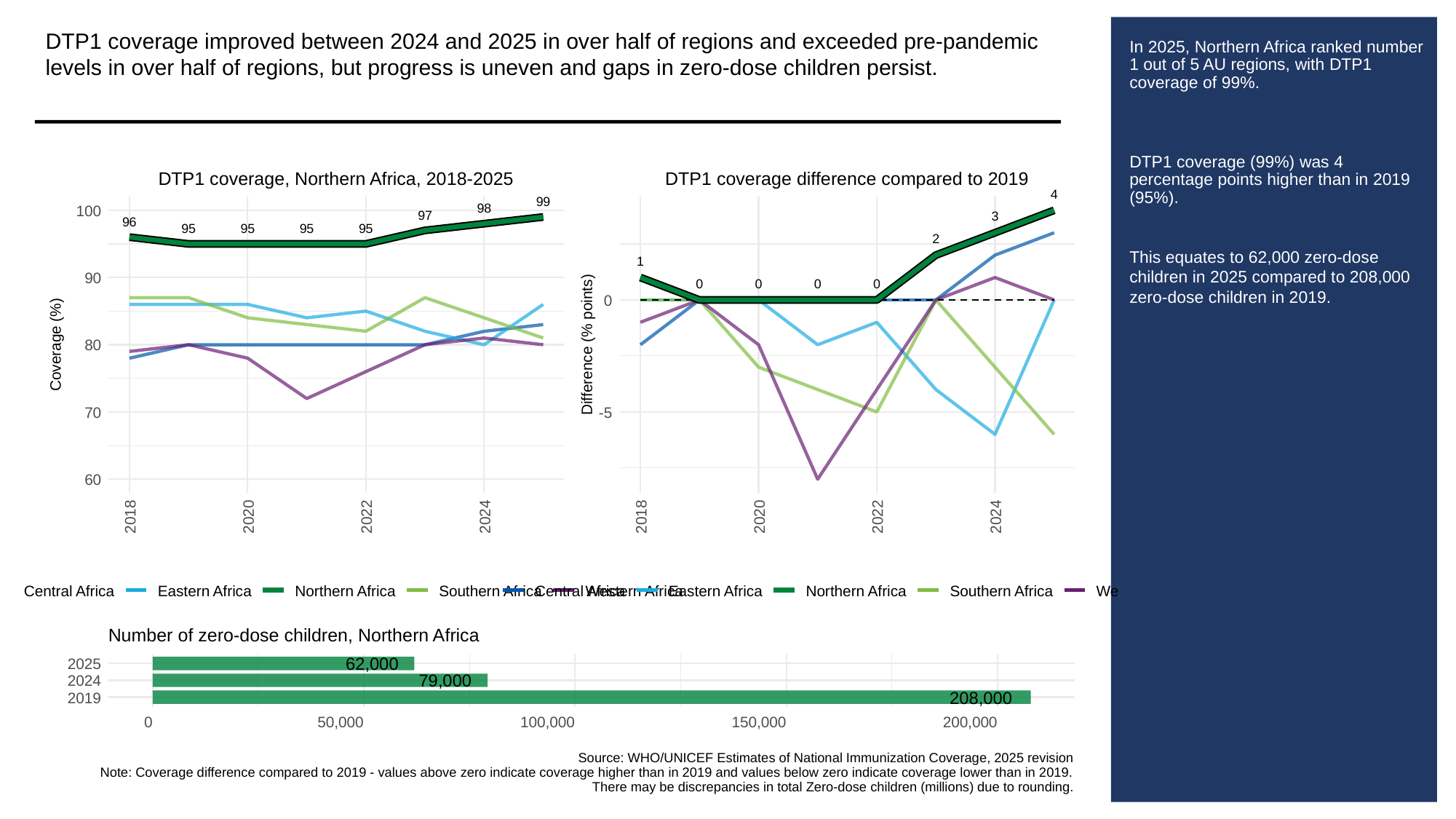

DTP1 coverage improved between 2024 and 2025 in over half of regions and exceeded pre-pandemic levels in over half of regions, but progress is uneven and gaps in zero-dose children persist.
# In 2025, Northern Africa ranked number 1 out of 5 AU regions, with DTP1 coverage of 99%.

DTP1 coverage (99%) was 4 percentage points higher than in 2019 (95%).

This equates to 62,000 zero-dose children in 2025 compared to 208,000 zero-dose children in 2019.

DTP1 coverage, Northern Africa, 2018-2025
DTP1 coverage difference compared to 2019
4
99

98
100
97

3
96

95
95
95
95

2

1
90

0
0
0
0
0

Coverage (%)
80
Difference (% points)

70
-5

60

2018
2020
2022
2024
2018
2020
2022
2024
Central Africa
Eastern Africa
Northern Africa
Southern Africa
Central Africa
Western Africa
Eastern Africa
Northern Africa
Southern Africa
Western Africa

Number of zero-dose children, Northern Africa

62,000
2025

79,000
2024

208,000
2019

0
50,000
100,000
150,000
200,000
Source: WHO/UNICEF Estimates of National Immunization Coverage, 2025 revision
Note: Coverage difference compared to 2019 - values above zero indicate coverage higher than in 2019 and values below zero indicate coverage lower than in 2019.
There may be discrepancies in total Zero-dose children (millions) due to rounding.